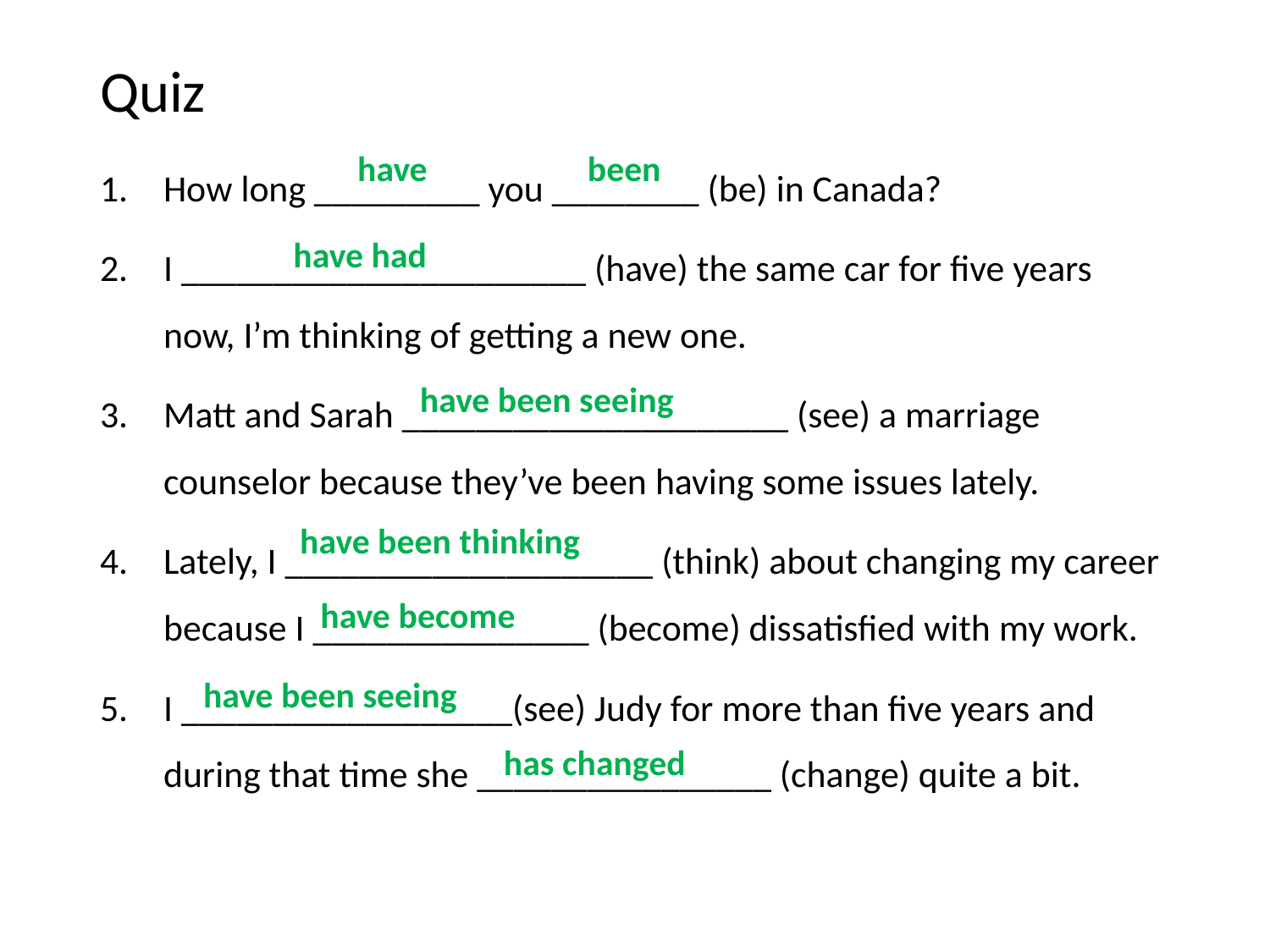

# Quiz
How long _________ you ________ (be) in Canada?
I ______________________ (have) the same car for five years now, I’m thinking of getting a new one.
Matt and Sarah _____________________ (see) a marriage counselor because they’ve been having some issues lately.
Lately, I ____________________ (think) about changing my career because I _______________ (become) dissatisfied with my work.
I __________________(see) Judy for more than five years and during that time she ________________ (change) quite a bit.
have
been
have had
have been seeing
have been thinking
have become
have been seeing
has changed